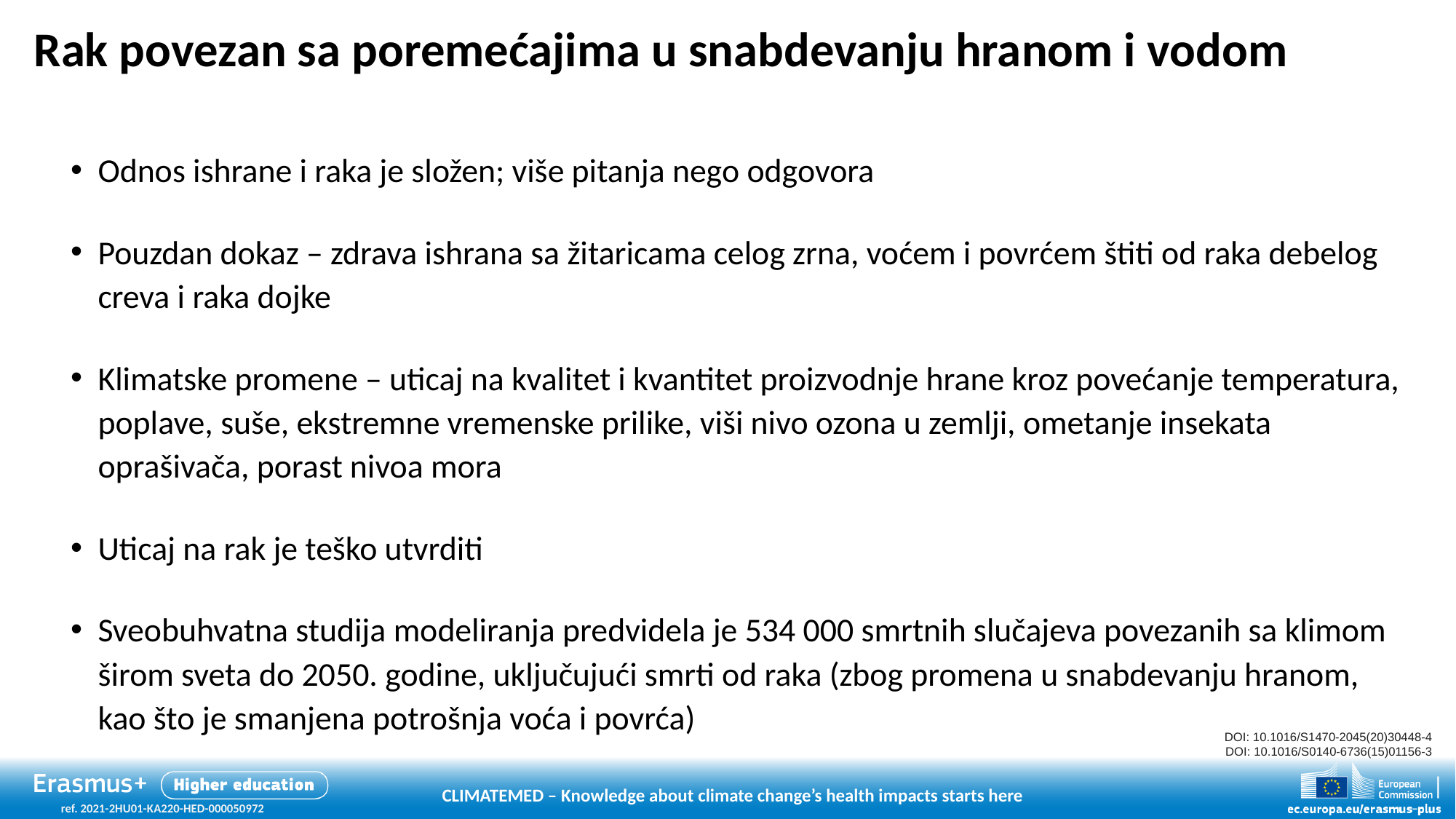

# Rak povezan sa poremećajima u snabdevanju hranom i vodom
Odnos ishrane i raka je složen; više pitanja nego odgovora
Pouzdan dokaz – zdrava ishrana sa žitaricama celog zrna, voćem i povrćem štiti od raka debelog creva i raka dojke
Klimatske promene – uticaj na kvalitet i kvantitet proizvodnje hrane kroz povećanje temperatura, poplave, suše, ekstremne vremenske prilike, viši nivo ozona u zemlji, ometanje insekata oprašivača, porast nivoa mora
Uticaj na rak je teško utvrditi
Sveobuhvatna studija modeliranja predvidela je 534 000 smrtnih slučajeva povezanih sa klimom širom sveta do 2050. godine, uključujući smrti od raka (zbog promena u snabdevanju hranom, kao što je smanjena potrošnja voća i povrća)
DOI: 10.1016/S1470-2045(20)30448-4
DOI: 10.1016/S0140-6736(15)01156-3